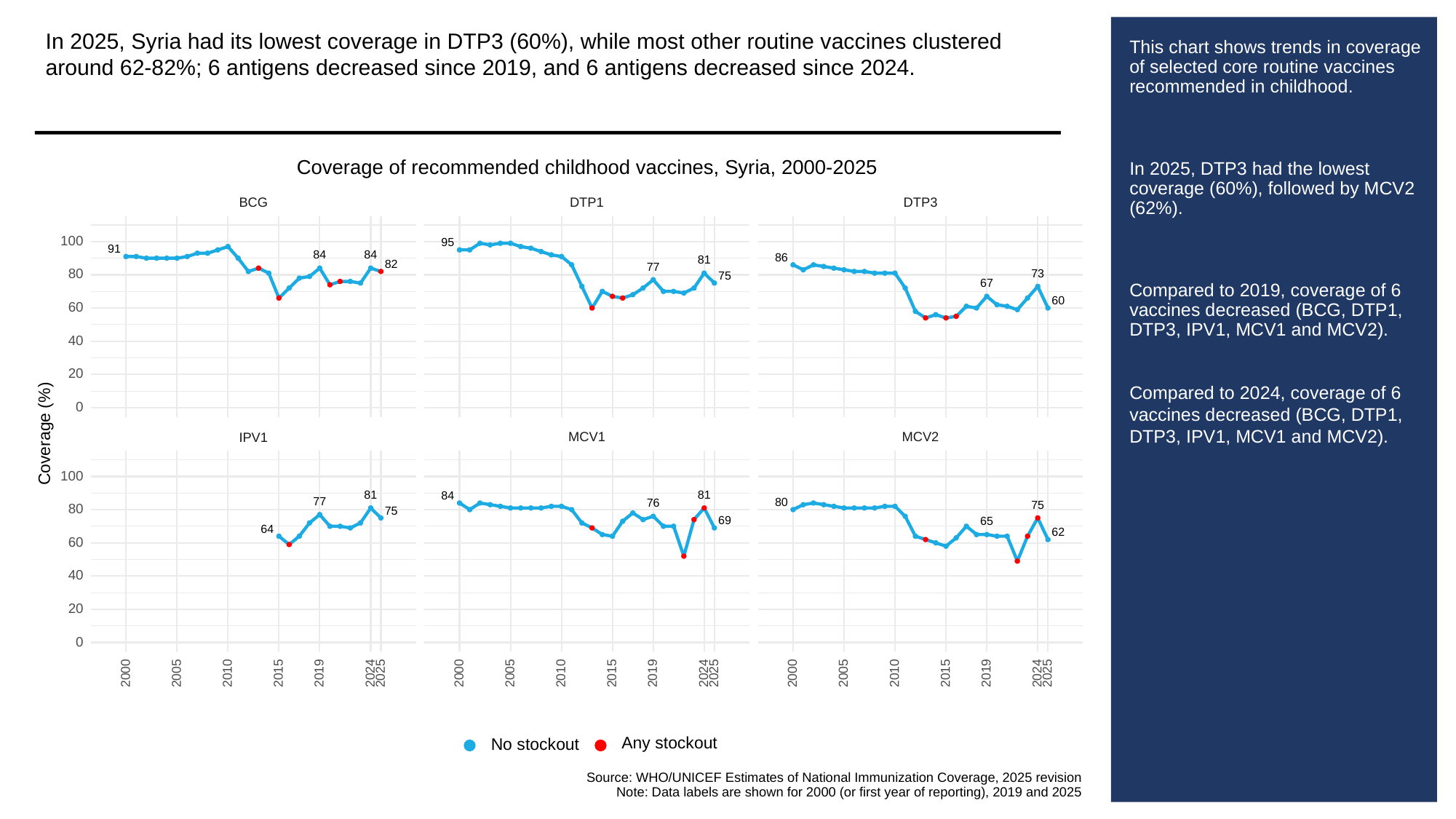

In 2025, Syria had its lowest coverage in DTP3 (60%), while most other routine vaccines clustered around 62-82%; 6 antigens decreased since 2019, and 6 antigens decreased since 2024.
# This chart shows trends in coverage of selected core routine vaccines recommended in childhood.

In 2025, DTP3 had the lowest coverage (60%), followed by MCV2 (62%).

Compared to 2019, coverage of 6 vaccines decreased (BCG, DTP1, DTP3, IPV1, MCV1 and MCV2).

Compared to 2024, coverage of 6 vaccines decreased (BCG, DTP1, DTP3, IPV1, MCV1 and MCV2).

Coverage of recommended childhood vaccines, Syria, 2000-2025
BCG
DTP3
DTP1

100
95

91

84
84

86

81

82

77

73
80

75

67

60

60

40

20

0

Coverage (%)
MCV1
MCV2
IPV1

100

81
81
84

77
80
76

75

80

75

69

65

64

62

60

40

20

0

2000
2005
2010
2015
2019
2024
2025
2000
2005
2010
2015
2019
2024
2025
2000
2005
2010
2015
2019
2024
2025
Any stockout
No stockout

Source: WHO/UNICEF Estimates of National Immunization Coverage, 2025 revision
Note: Data labels are shown for 2000 (or first year of reporting), 2019 and 2025